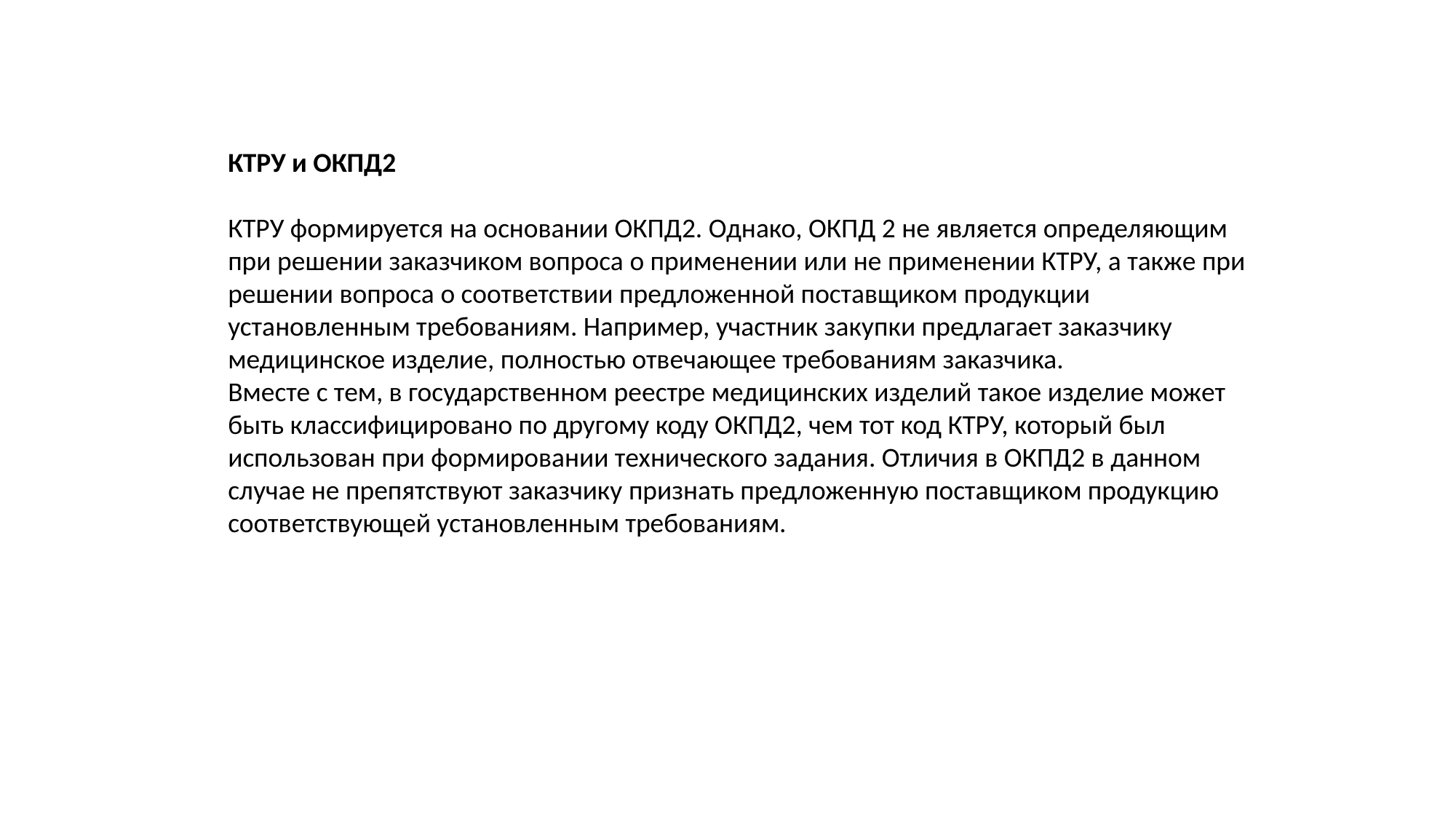

КТРУ и ОКПД2

КТРУ формируется на основании ОКПД2. Однако, ОКПД 2 не является определяющим при решении заказчиком вопроса о применении или не применении КТРУ, а также при решении вопроса о соответствии предложенной поставщиком продукции установленным требованиям. Например, участник закупки предлагает заказчику медицинское изделие, полностью отвечающее требованиям заказчика.
Вместе с тем, в государственном реестре медицинских изделий такое изделие может быть классифицировано по другому коду ОКПД2, чем тот код КТРУ, который был использован при формировании технического задания. Отличия в ОКПД2 в данном случае не препятствуют заказчику признать предложенную поставщиком продукцию соответствующей установленным требованиям.